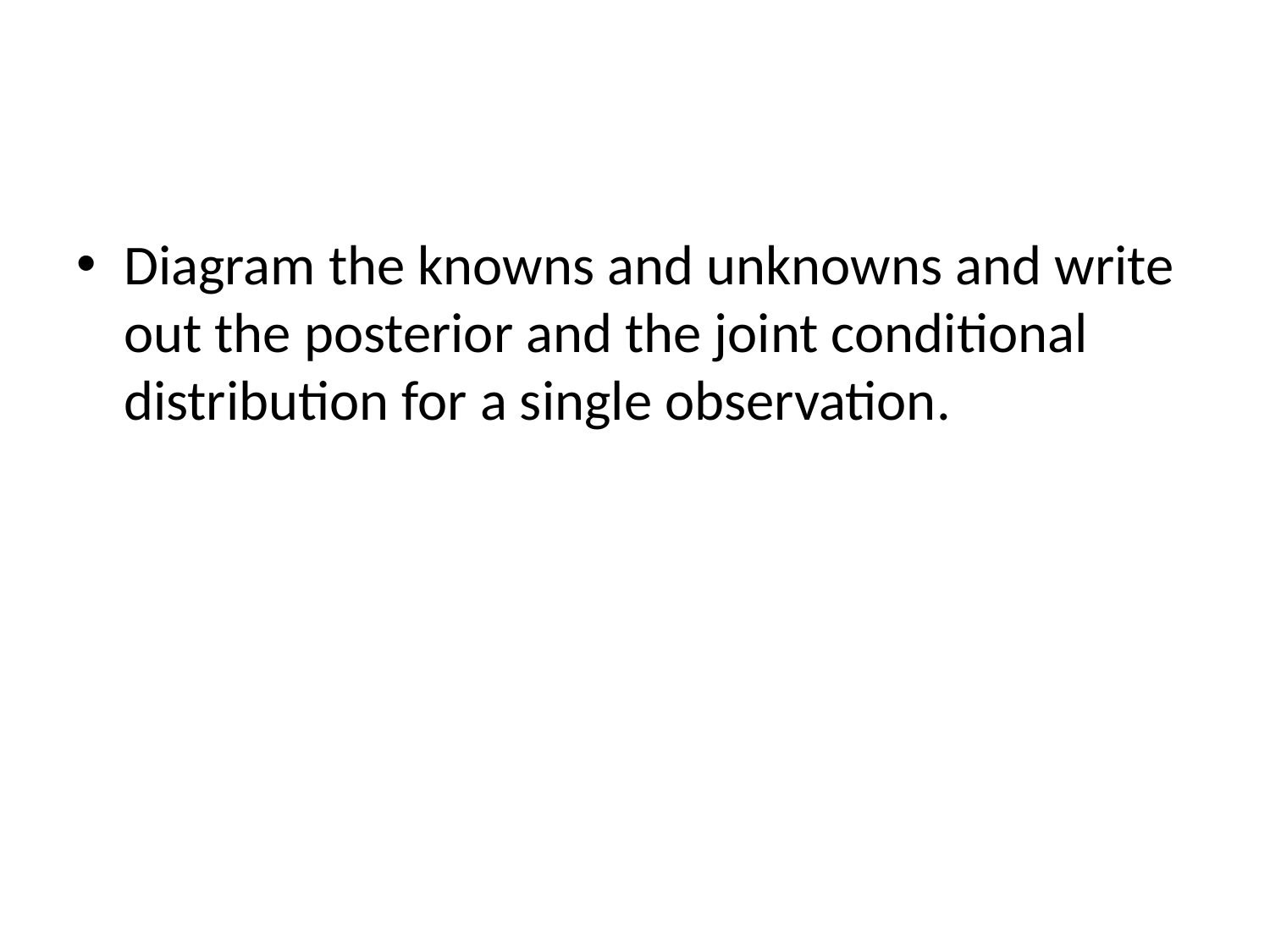

Diagram the knowns and unknowns and write out the posterior and the joint conditional distribution for a single observation.